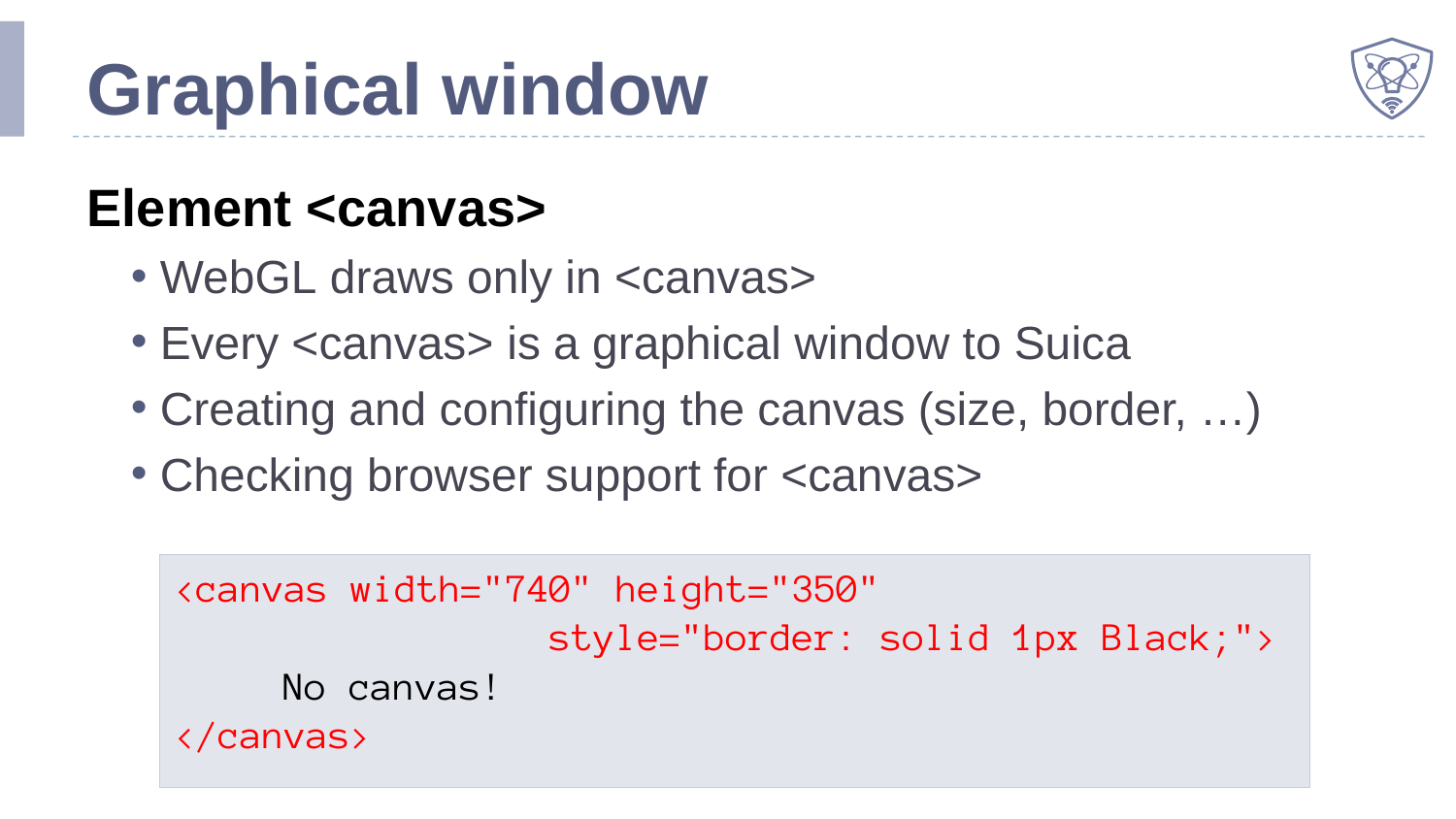

# Graphical window
Element <canvas>
WebGL draws only in <canvas>
Every <canvas> is a graphical window to Suica
Creating and configuring the canvas (size, border, …)
Checking browser support for <canvas>
<canvas width="740" height="350"
                 style="border: solid 1px Black;">
		No canvas!
</canvas>